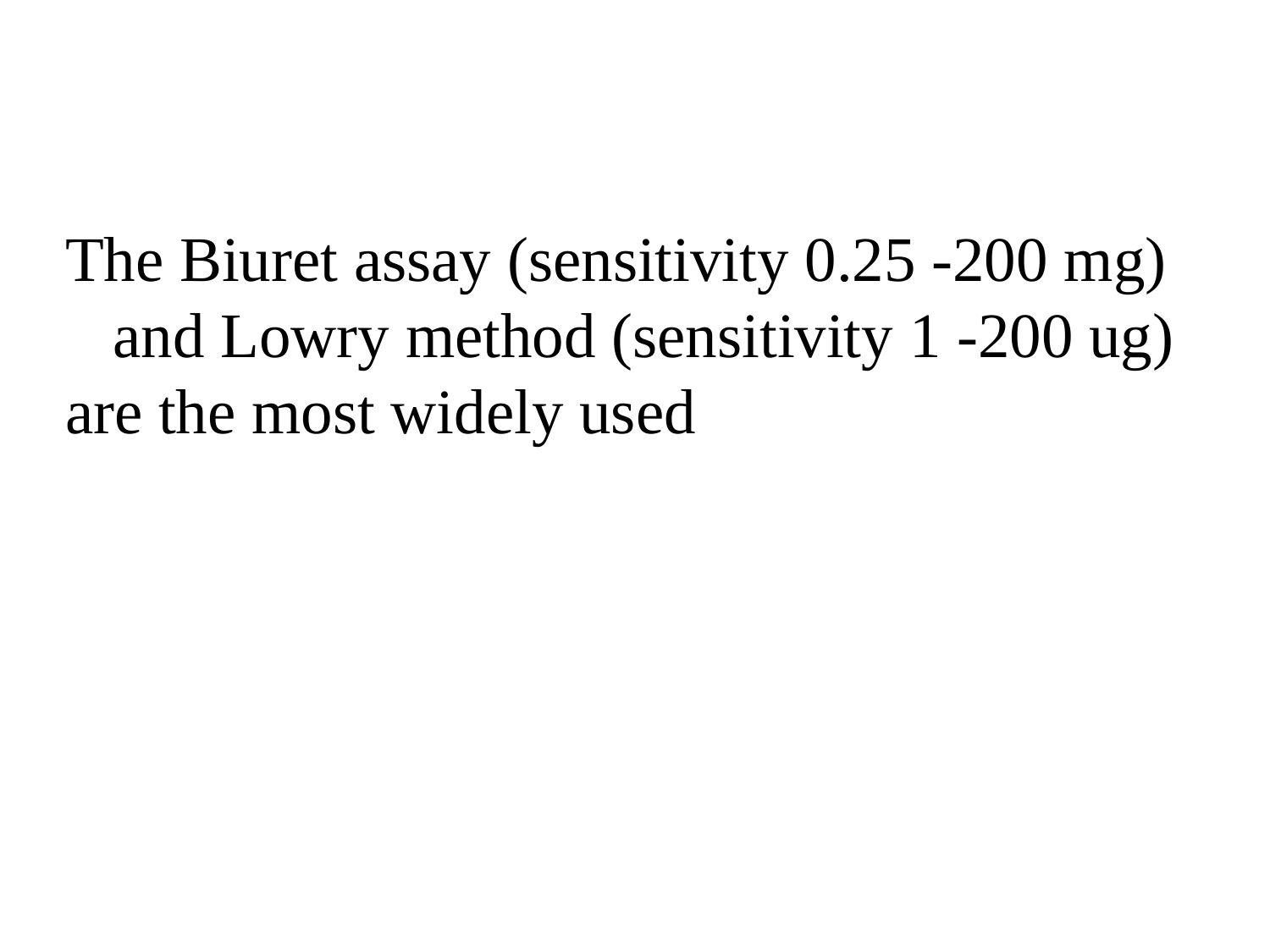

The Biuret assay (sensitivity 0.25 -200 mg)  and Lowry method (sensitivity 1 -200 ug)
are the most widely used